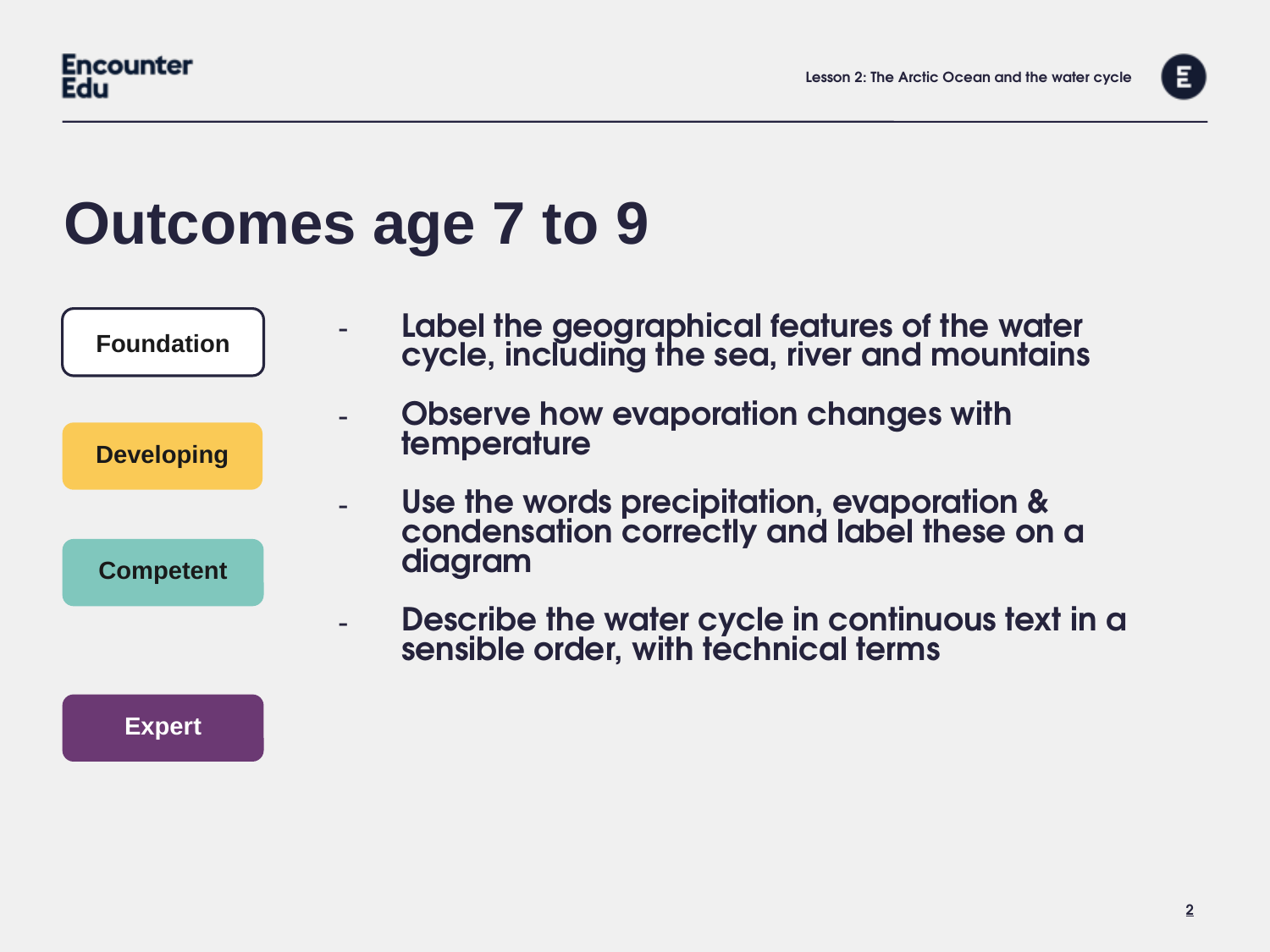

Lesson 2: The Arctic Ocean and the water cycle
Outcomes age 7 to 9
| Label the geographical features of the water cycle, including the sea, river and mountains Observe how evaporation changes with temperature Use the words precipitation, evaporation & condensation correctly and label these on a diagram Describe the water cycle in continuous text in a sensible order, with technical terms |
| --- |
|  |
|  |
|  |
|  |
Foundation
Developing
Competent
Expert
2